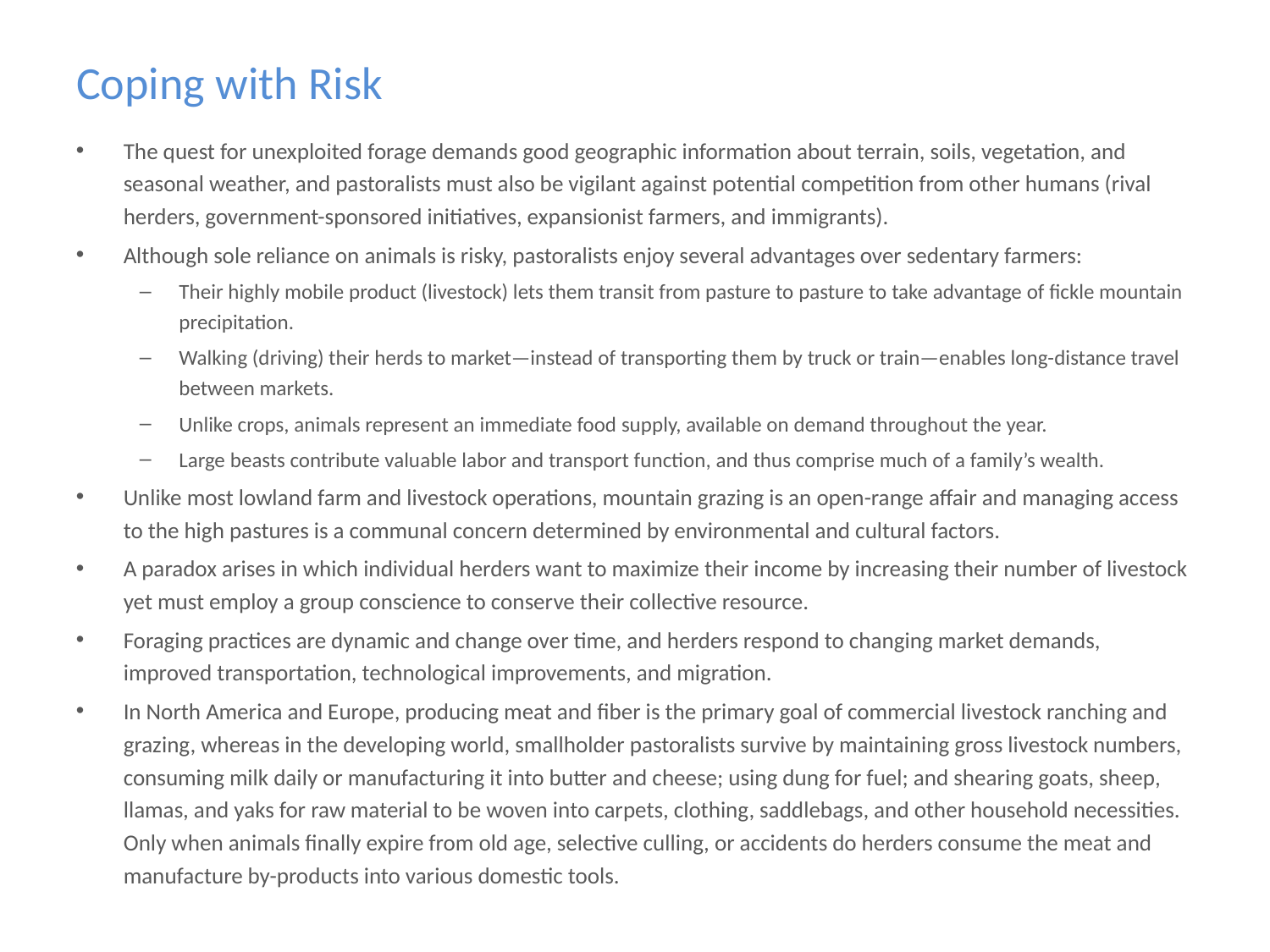

# Coping with Risk
The quest for unexploited forage demands good geographic information about terrain, soils, vegetation, and seasonal weather, and pastoralists must also be vigilant against potential competition from other humans (rival herders, government-sponsored initiatives, expansionist farmers, and immigrants).
Although sole reliance on animals is risky, pastoralists enjoy several advantages over sedentary farmers:
Their highly mobile product (livestock) lets them transit from pasture to pasture to take advantage of fickle mountain precipitation.
Walking (driving) their herds to market—instead of transporting them by truck or train—enables long-distance travel between markets.
Unlike crops, animals represent an immediate food supply, available on demand throughout the year.
Large beasts contribute valuable labor and transport function, and thus comprise much of a family’s wealth.
Unlike most lowland farm and livestock operations, mountain grazing is an open-range affair and managing access to the high pastures is a communal concern determined by environmental and cultural factors.
A paradox arises in which individual herders want to maximize their income by increasing their number of livestock yet must employ a group conscience to conserve their collective resource.
Foraging practices are dynamic and change over time, and herders respond to changing market demands, improved transportation, technological improvements, and migration.
In North America and Europe, producing meat and fiber is the primary goal of commercial livestock ranching and grazing, whereas in the developing world, smallholder pastoralists survive by maintaining gross livestock numbers, consuming milk daily or manufacturing it into butter and cheese; using dung for fuel; and shearing goats, sheep, llamas, and yaks for raw material to be woven into carpets, clothing, saddlebags, and other household necessities. Only when animals finally expire from old age, selective culling, or accidents do herders consume the meat and manufacture by-products into various domestic tools.